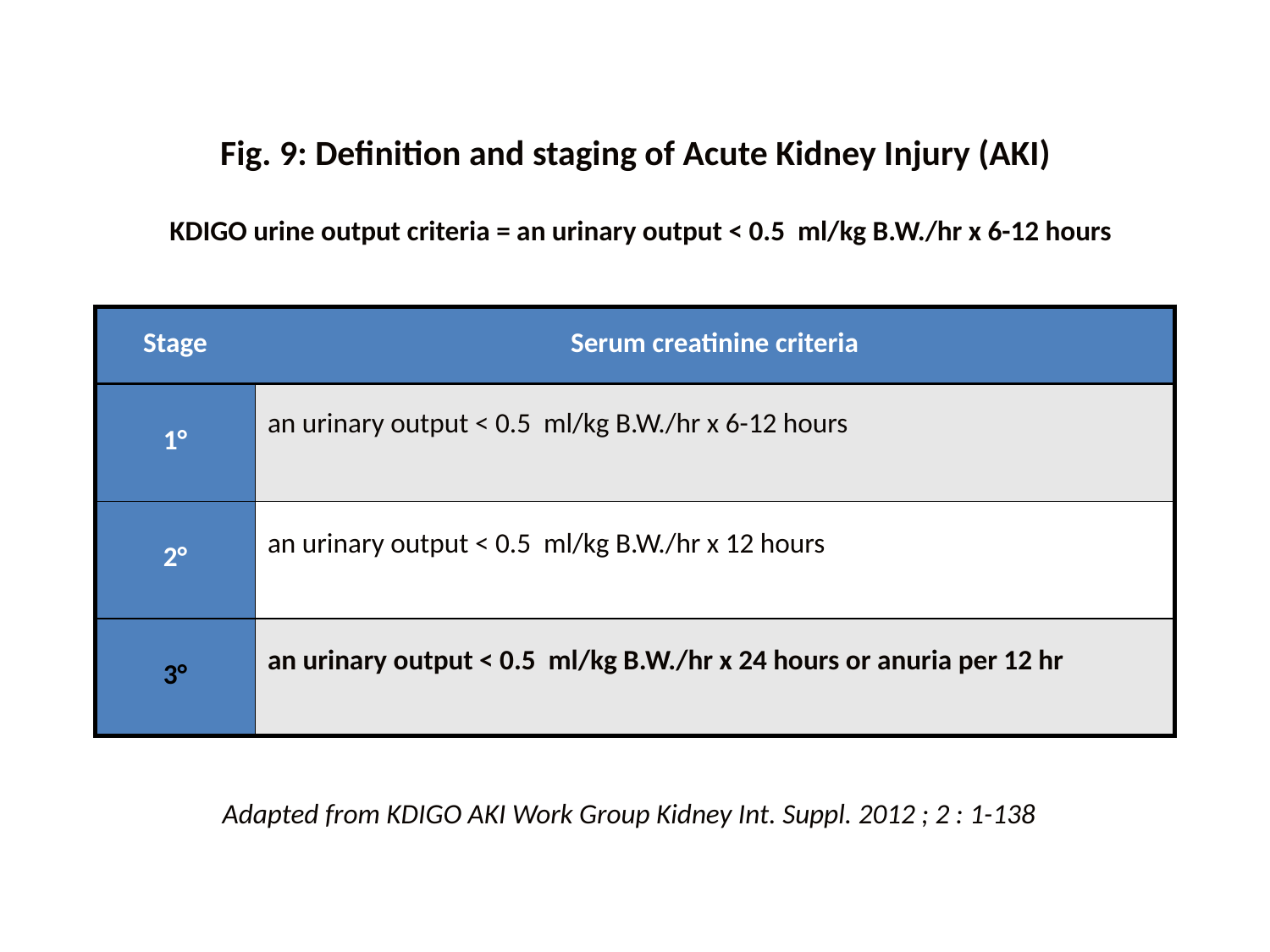

Fig. 9: Definition and staging of Acute Kidney Injury (AKI)
KDIGO urine output criteria = an urinary output < 0.5  ml/kg B.W./hr x 6-12 hours
| Stage | Serum creatinine criteria |
| --- | --- |
| 1° | an urinary output < 0.5 ml/kg B.W./hr x 6-12 hours |
| 2° | an urinary output < 0.5 ml/kg B.W./hr x 12 hours |
| 3° | an urinary output < 0.5 ml/kg B.W./hr x 24 hours or anuria per 12 hr |
Adapted from KDIGO AKI Work Group Kidney Int. Suppl. 2012 ; 2 : 1-138